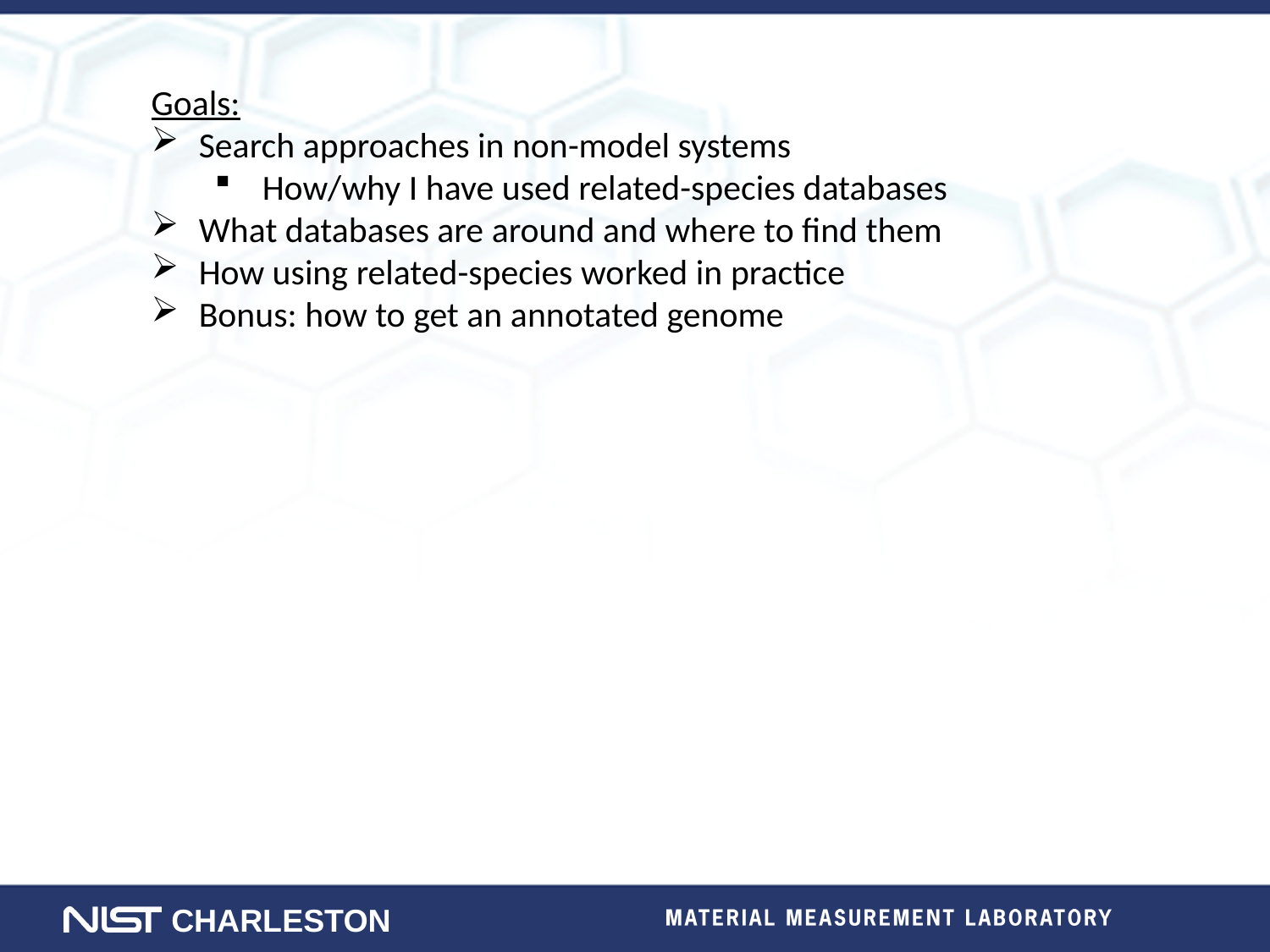

Goals:
Search approaches in non-model systems
How/why I have used related-species databases
What databases are around and where to find them
How using related-species worked in practice
Bonus: how to get an annotated genome